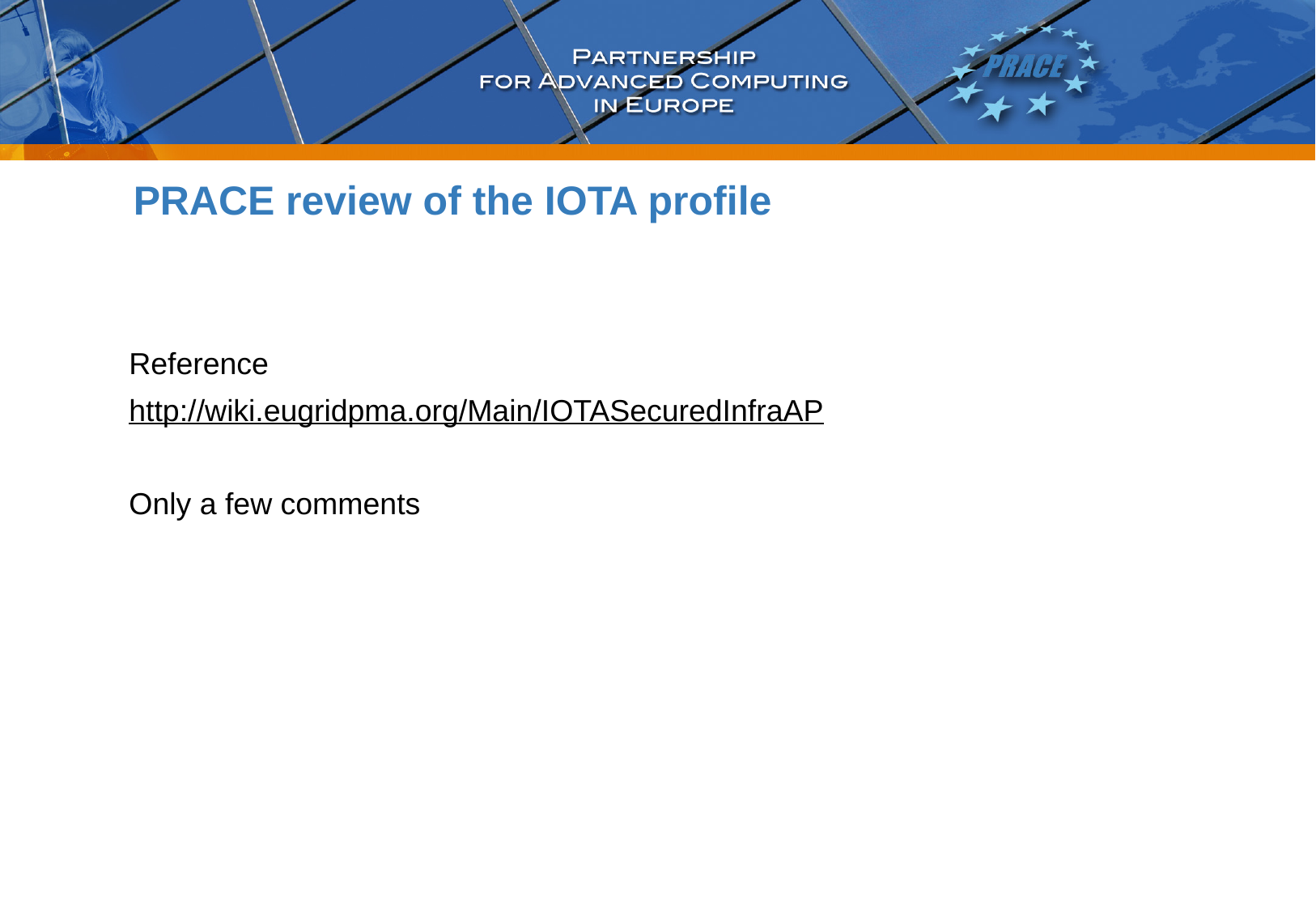

PRACE review of the IOTA profile
Reference
http://wiki.eugridpma.org/Main/IOTASecuredInfraAP

Only a few comments

15